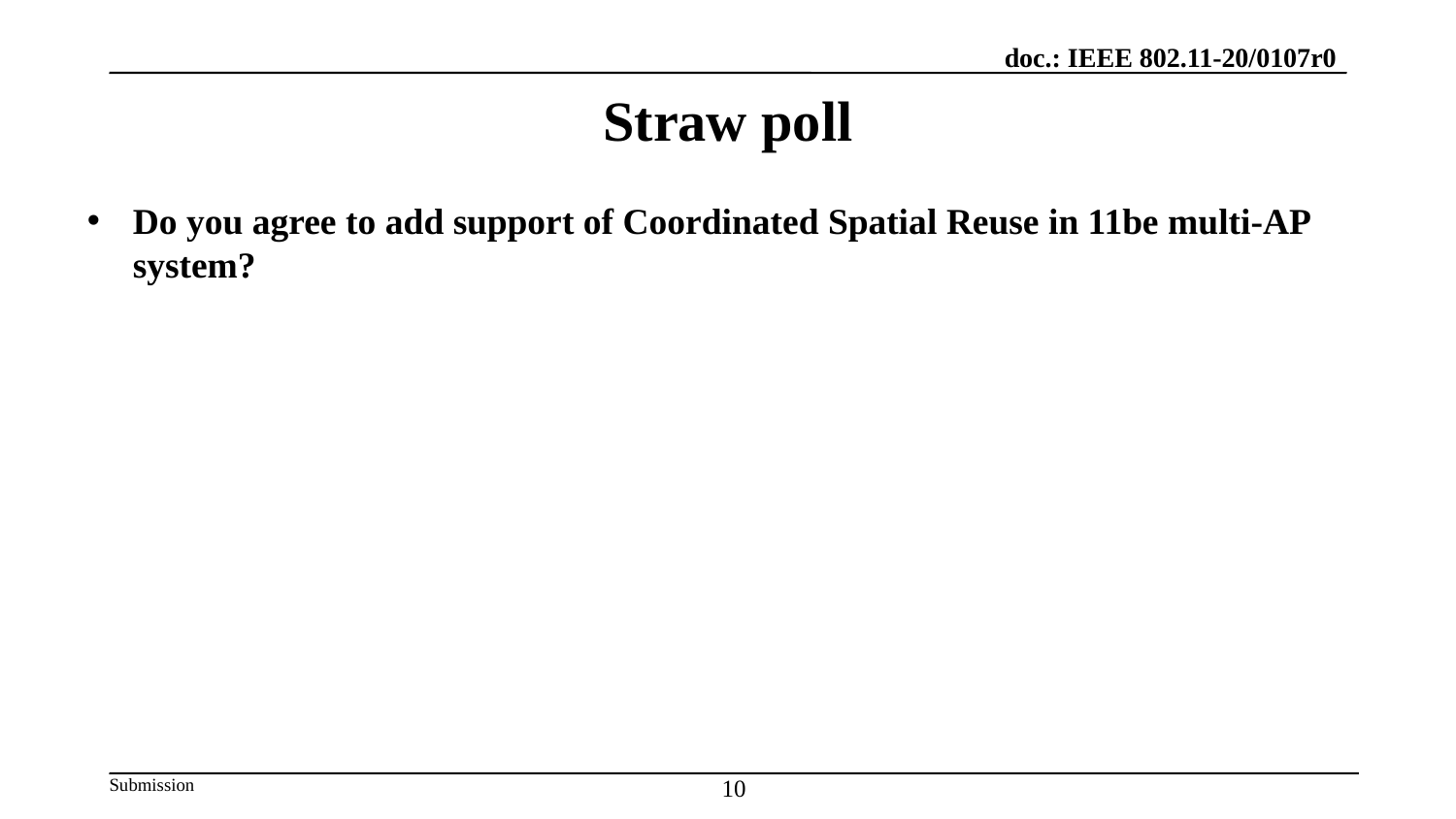

# Straw poll
Do you agree to add support of Coordinated Spatial Reuse in 11be multi-AP system?

10